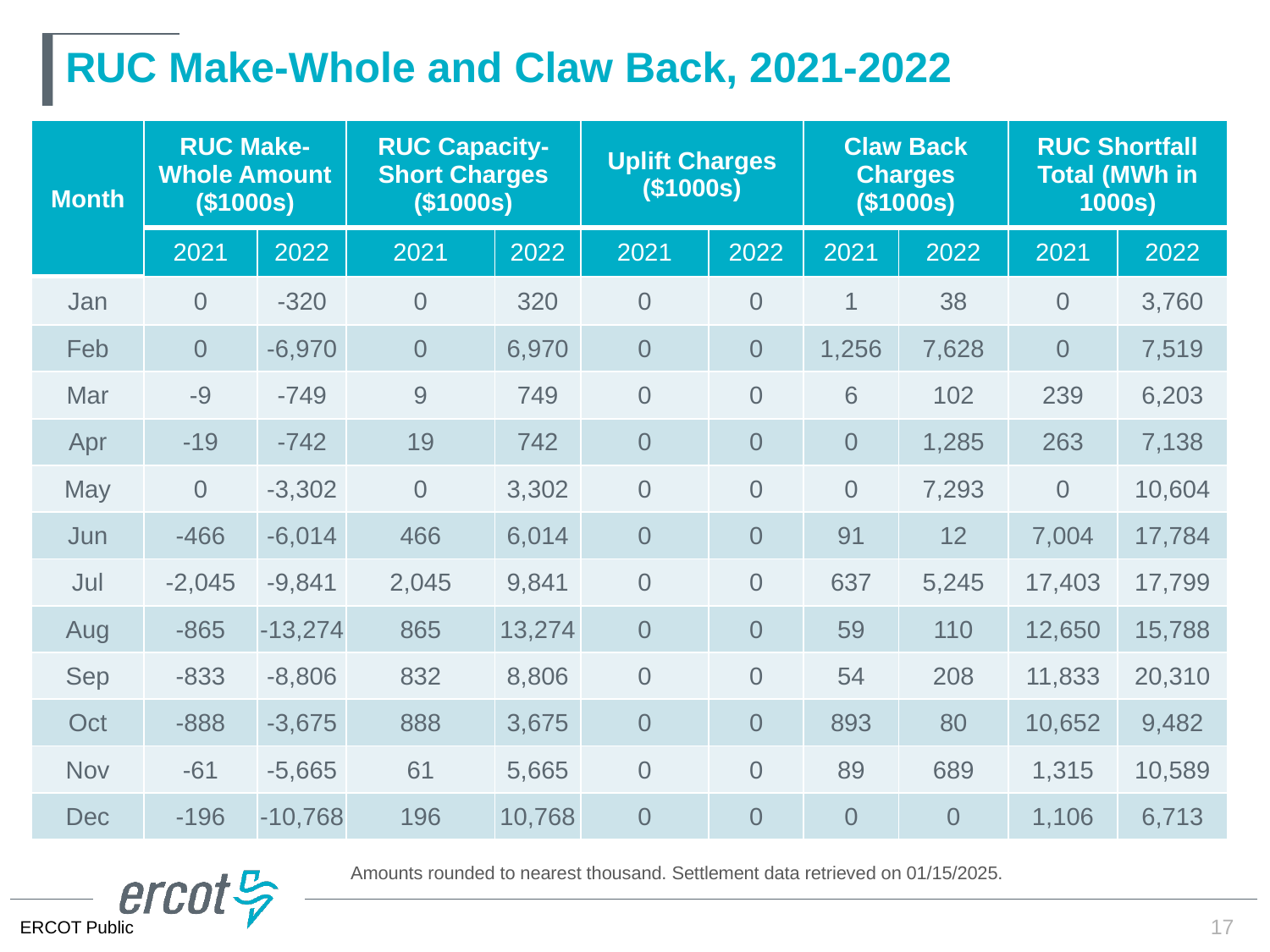

# RUC Make-Whole and Claw Back, 2021-2022
| Month | RUC Make-Whole Amount ($1000s) |  | RUC Capacity-Short Charges ($1000s) |  | Uplift Charges ($1000s) |  | Claw Back Charges ($1000s) |  | RUC Shortfall Total (MWh in 1000s) |  |
| --- | --- | --- | --- | --- | --- | --- | --- | --- | --- | --- |
|  | 2021 | 2022 | 2021 | 2022 | 2021 | 2022 | 2021 | 2022 | 2021 | 2022 |
| Jan | 0 | -320 | 0 | 320 | 0 | 0 | 1 | 38 | 0 | 3,760 |
| Feb | 0 | -6,970 | 0 | 6,970 | 0 | 0 | 1,256 | 7,628 | 0 | 7,519 |
| Mar | -9 | -749 | 9 | 749 | 0 | 0 | 6 | 102 | 239 | 6,203 |
| Apr | -19 | -742 | 19 | 742 | 0 | 0 | 0 | 1,285 | 263 | 7,138 |
| May | 0 | -3,302 | 0 | 3,302 | 0 | 0 | 0 | 7,293 | 0 | 10,604 |
| Jun | -466 | -6,014 | 466 | 6,014 | 0 | 0 | 91 | 12 | 7,004 | 17,784 |
| Jul | -2,045 | -9,841 | 2,045 | 9,841 | 0 | 0 | 637 | 5,245 | 17,403 | 17,799 |
| Aug | -865 | -13,274 | 865 | 13,274 | 0 | 0 | 59 | 110 | 12,650 | 15,788 |
| Sep | -833 | -8,806 | 832 | 8,806 | 0 | 0 | 54 | 208 | 11,833 | 20,310 |
| Oct | -888 | -3,675 | 888 | 3,675 | 0 | 0 | 893 | 80 | 10,652 | 9,482 |
| Nov | -61 | -5,665 | 61 | 5,665 | 0 | 0 | 89 | 689 | 1,315 | 10,589 |
| Dec | -196 | -10,768 | 196 | 10,768 | 0 | 0 | 0 | 0 | 1,106 | 6,713 |
Amounts rounded to nearest thousand. Settlement data retrieved on 01/15/2025.
17